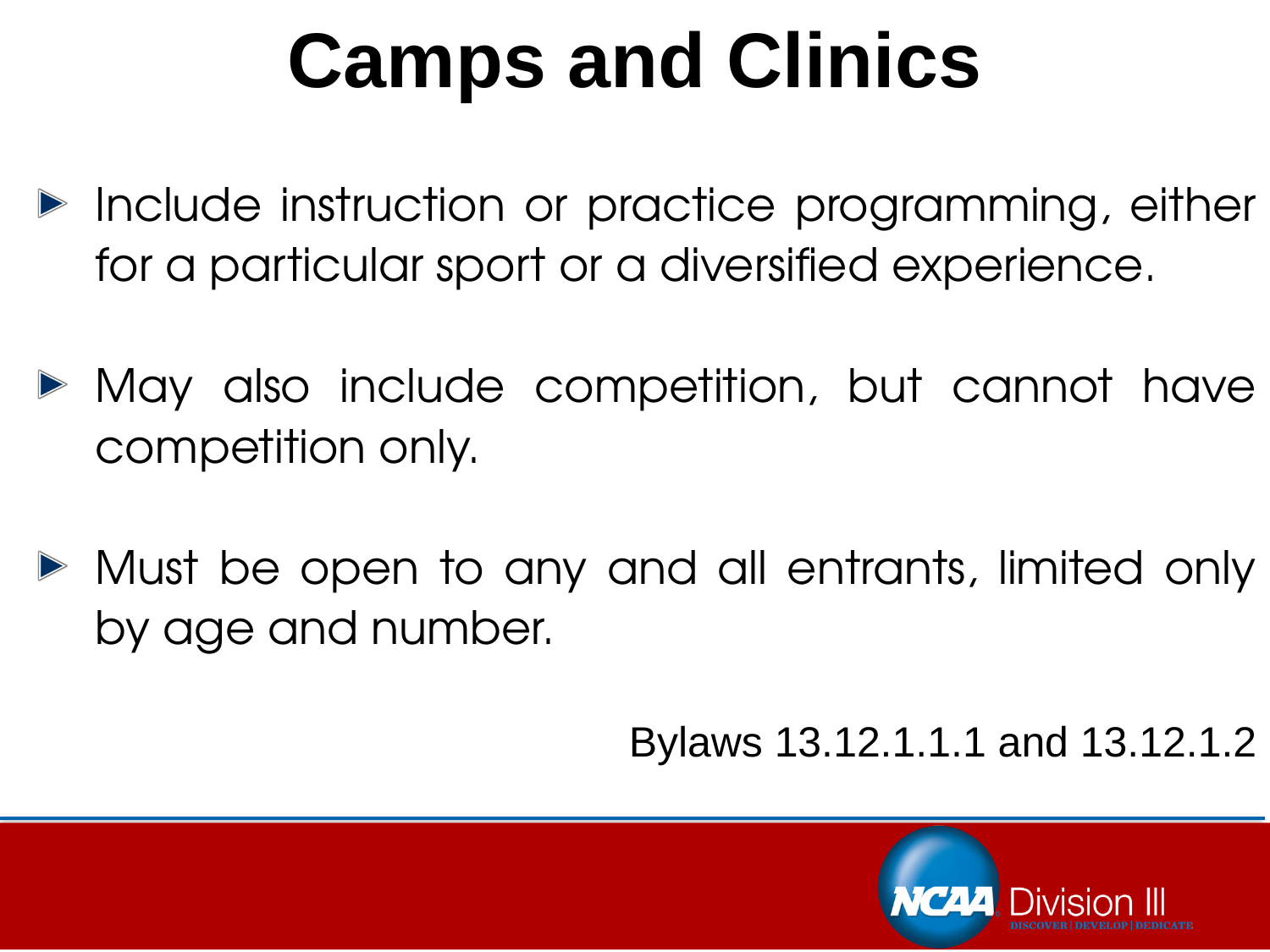

# Camps and Clinics
Include instruction or practice programming, either for a particular sport or a diversified experience.

May also include competition, but cannot have competition only.

Must be open to any and all entrants, limited only by age and number.

	Bylaws 13.12.1.1.1 and 13.12.1.2